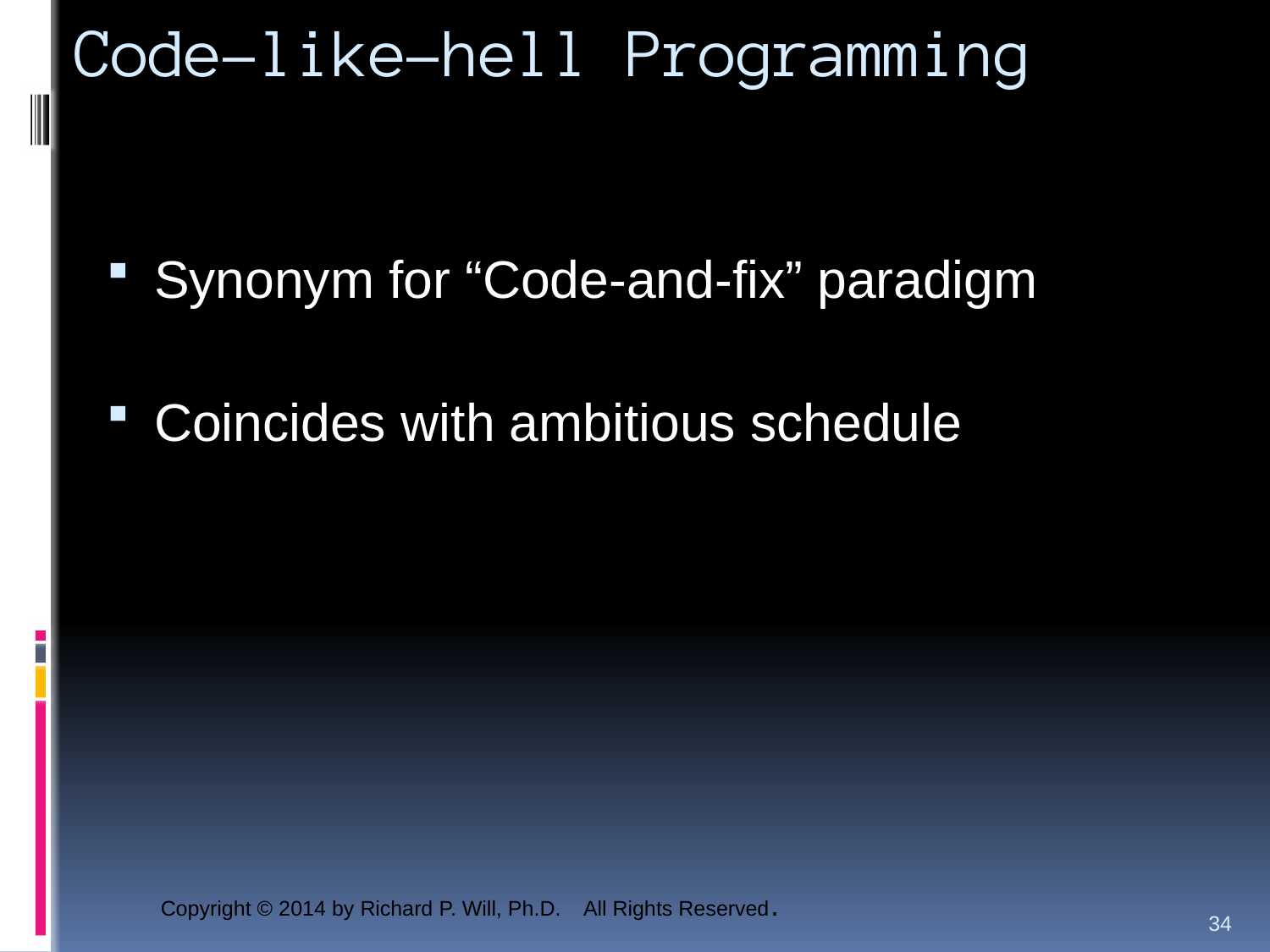

# Code-like-hell Programming

Synonym for “Code-and-fix” paradigm

Coincides with ambitious schedule

34